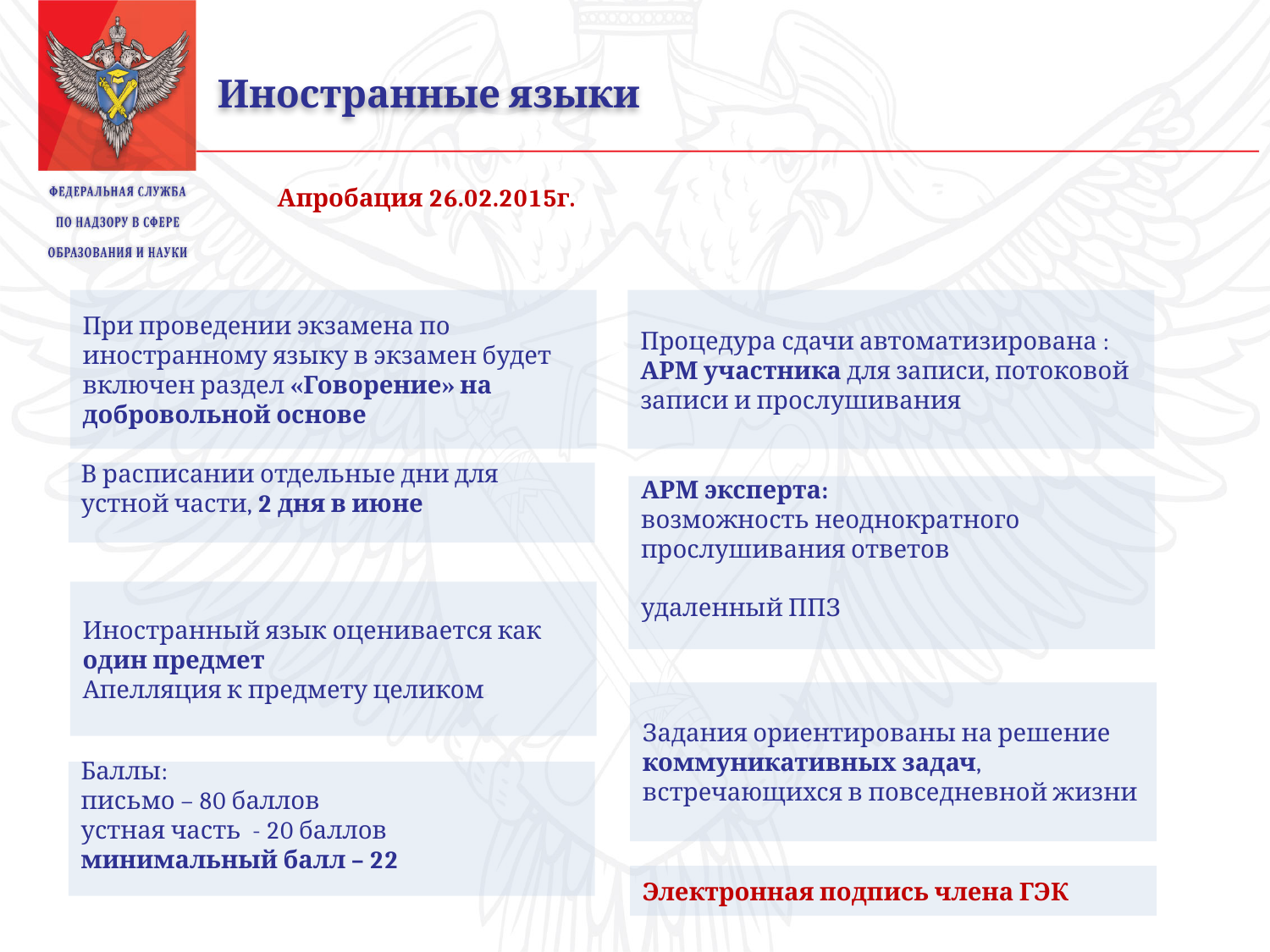

Иностранные языки
Апробация 26.02.2015г.
Процедура сдачи автоматизирована :
АРМ участника для записи, потоковой записи и прослушивания
При проведении экзамена по иностранному языку в экзамен будет включен раздел «Говорение» на добровольной основе

В расписании отдельные дни для устной части, 2 дня в июне

АРМ эксперта:
возможность неоднократного прослушивания ответов

удаленный ППЗ

Иностранный язык оценивается как один предмет
Апелляция к предмету целиком

Задания ориентированы на решение коммуникативных задач, встречающихся в повседневной жизни

Баллы:
письмо – 80 баллов
устная часть  - 20 баллов
минимальный балл – 22

Электронная подпись члена ГЭК